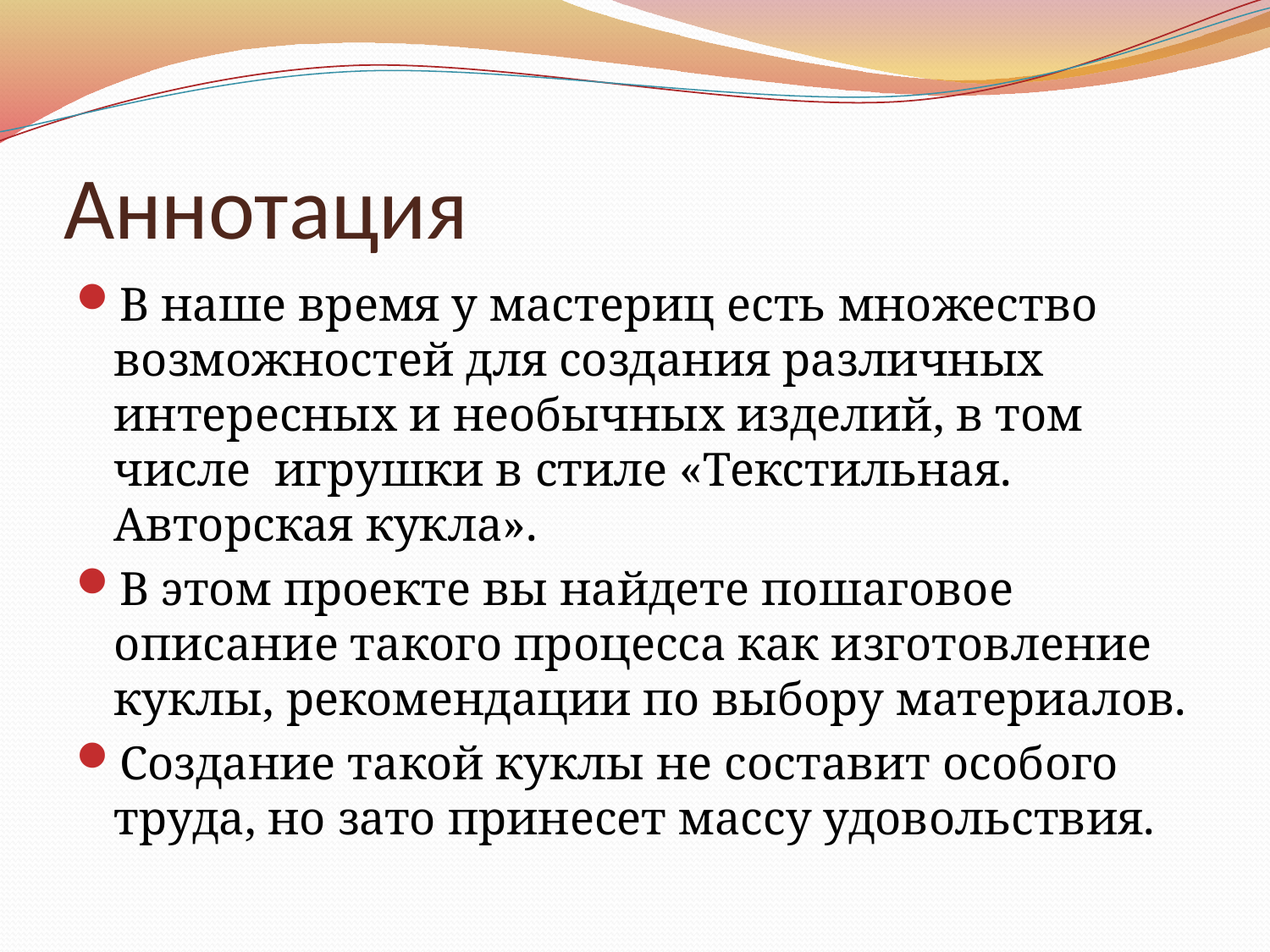

# Аннотация
В наше время у мастериц есть множество возможностей для создания различных интересных и необычных изделий, в том числе  игрушки в стиле «Текстильная. Авторская кукла».
В этом проекте вы найдете пошаговое описание такого процесса как изготовление куклы, рекомендации по выбору материалов.
Создание такой куклы не составит особого труда, но зато принесет массу удовольствия.